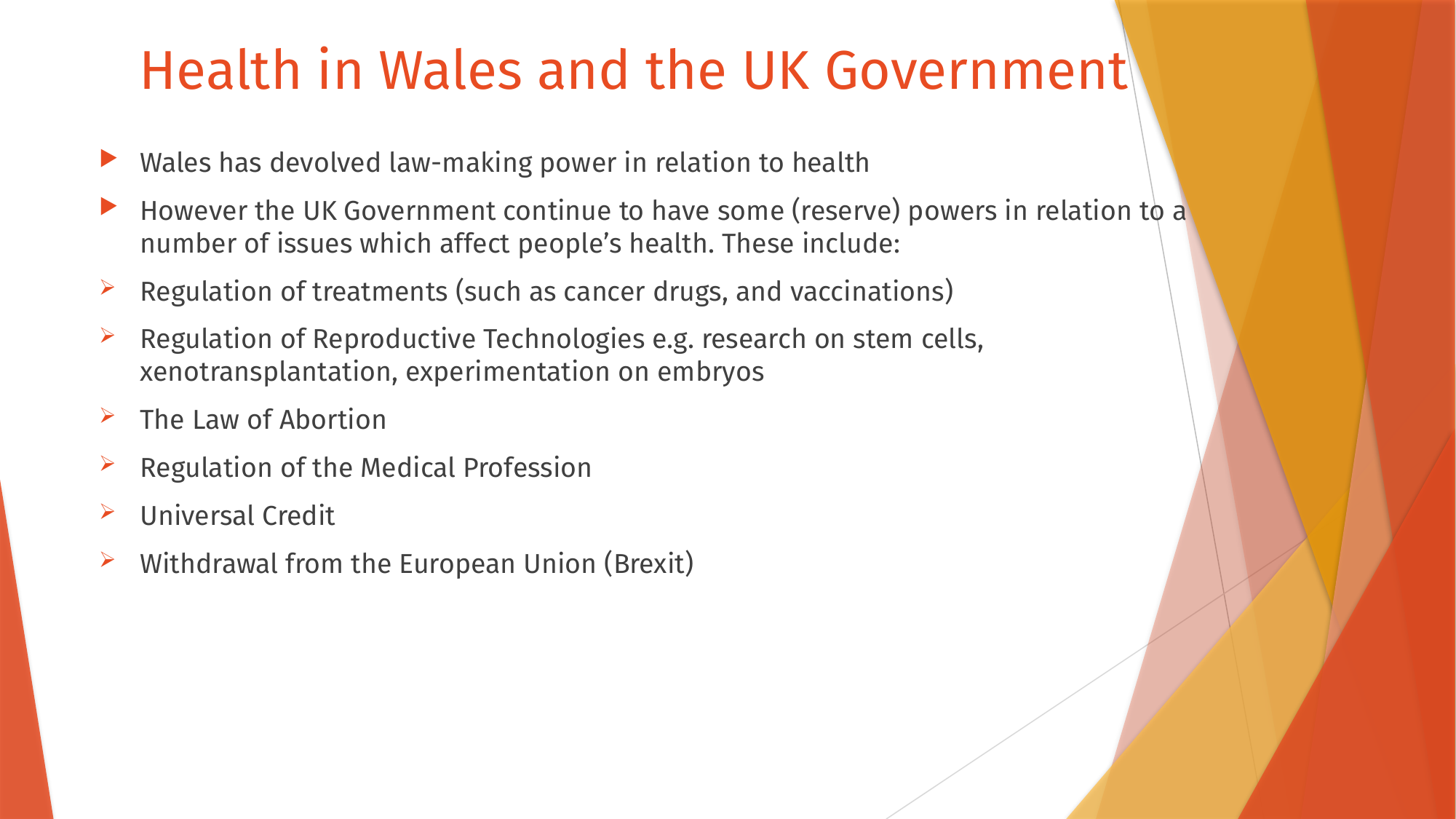

# Health in Wales and the UK Government
Wales has devolved law-making power in relation to health
However the UK Government continue to have some (reserve) powers in relation to a number of issues which affect people’s health. These include:
Regulation of treatments (such as cancer drugs, and vaccinations)
Regulation of Reproductive Technologies e.g. research on stem cells, xenotransplantation, experimentation on embryos
The Law of Abortion
Regulation of the Medical Profession
Universal Credit
Withdrawal from the European Union (Brexit)